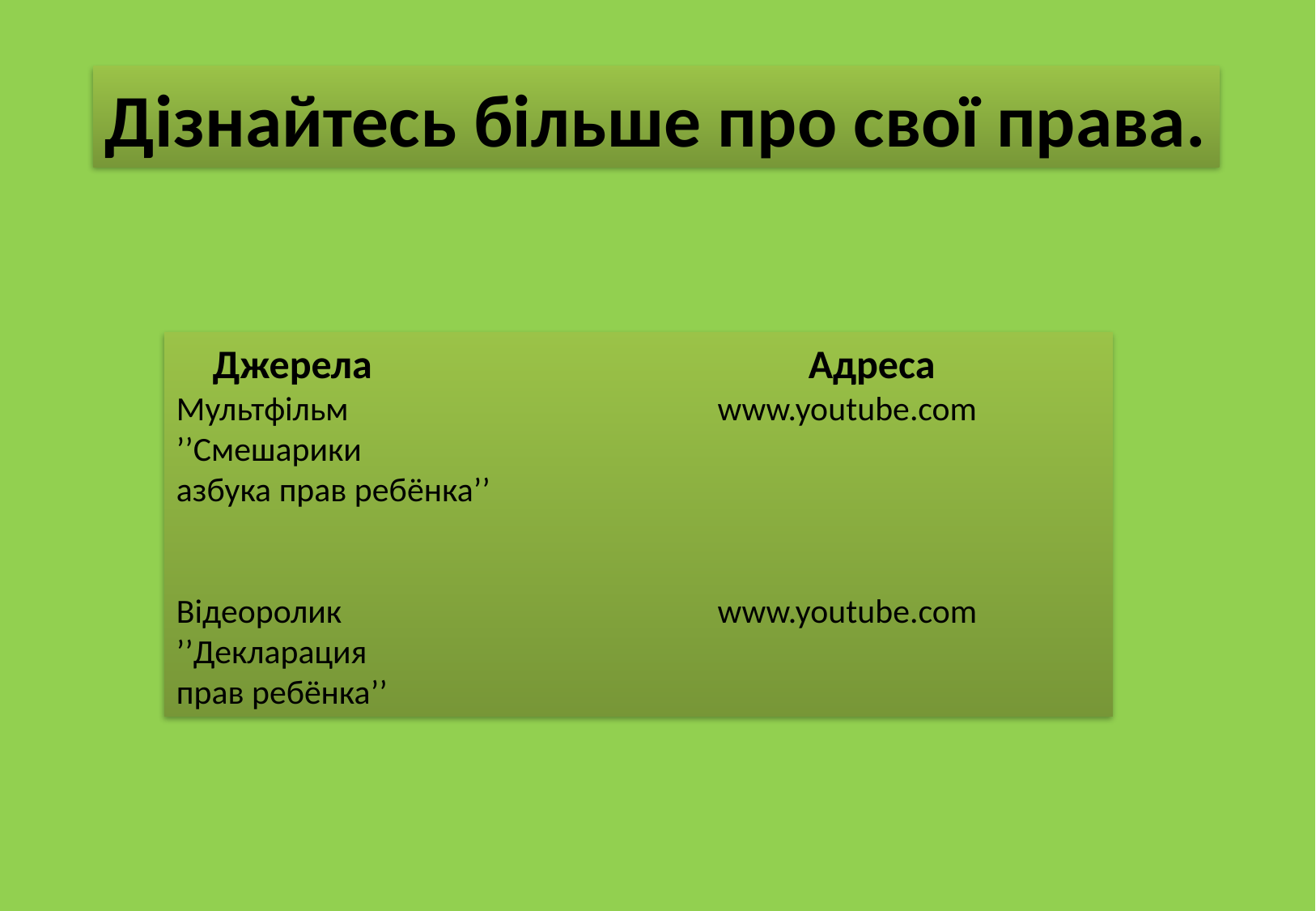

Дізнайтесь більше про свої права.
    Джерела                                                Адреса
Мультфільм                                                www.youtube.com
’’Смешарики
азбука прав ребёнка’’

Відеоролик                                                 www.youtube.com
’’Декларация
прав ребёнка’’